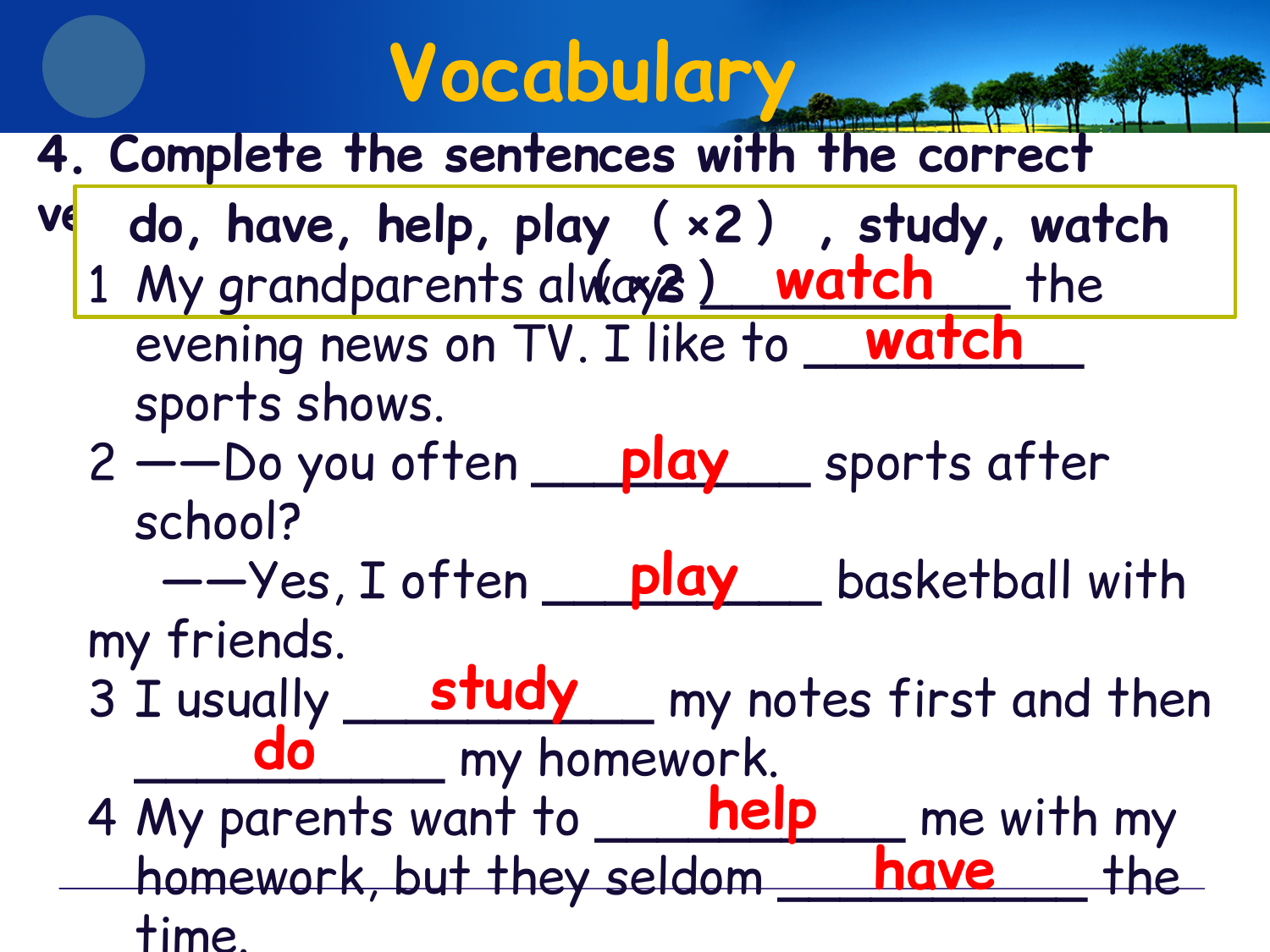

Vocabulary
4. Complete the sentences with the correct verbs.
do, have, help, play（×2）, study, watch（×2）
watch
My grandparents always __________ the evening news on TV. I like to _________ sports shows.
——Do you often _________ sports after school?
     ——Yes, I often _________ basketball with my friends.
I usually __________ my notes first and then __________ my homework.
My parents want to __________ me with my homework, but they seldom __________ the time.
watch
play
play
study
do
help
have